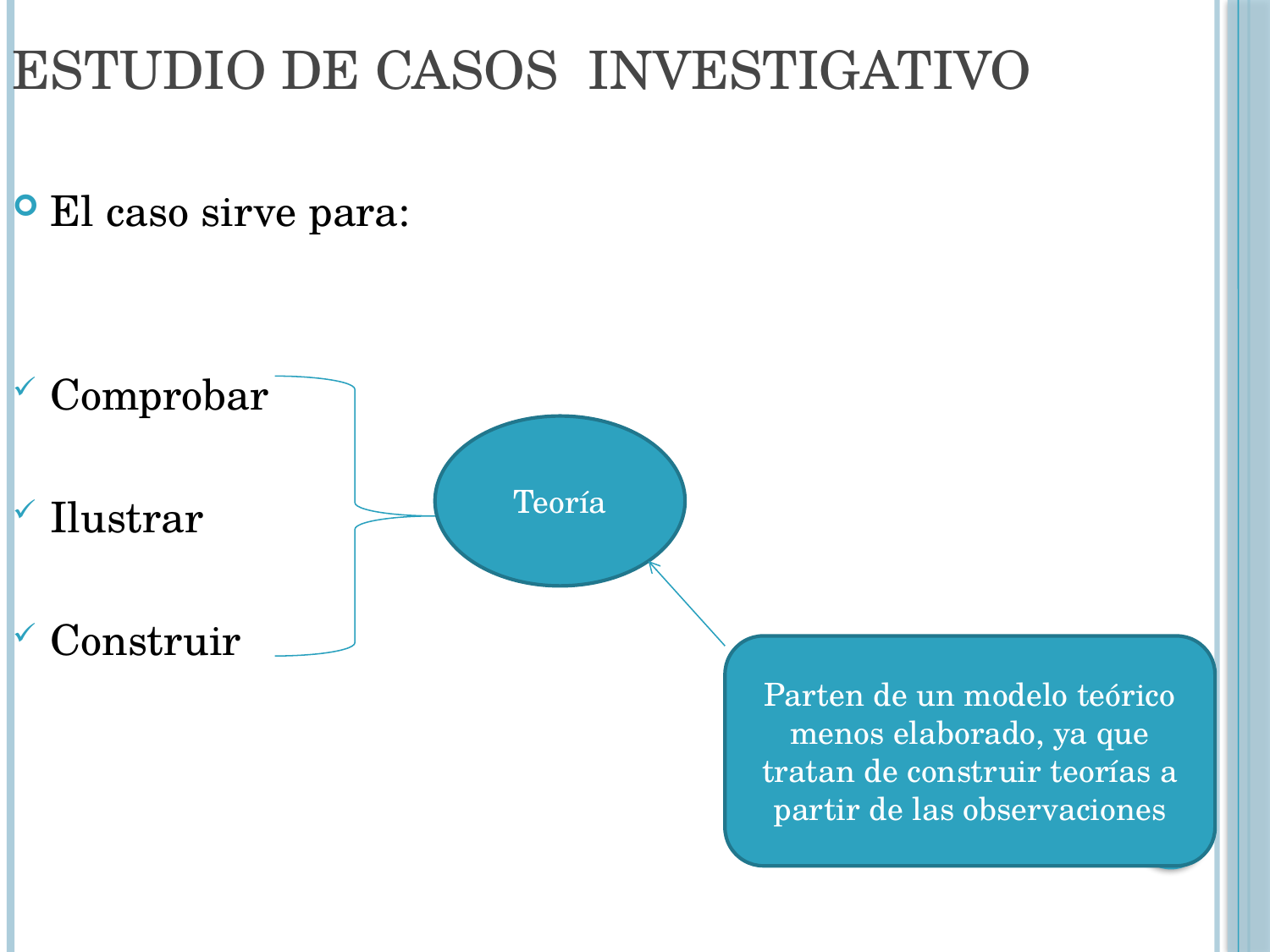

# Estudio de casos  investigativo

El caso sirve para:

Comprobar

Ilustrar

Construir

Teoría
Parten de un modelo teórico menos elaborado, ya que tratan de construir teorías a partir de las observaciones